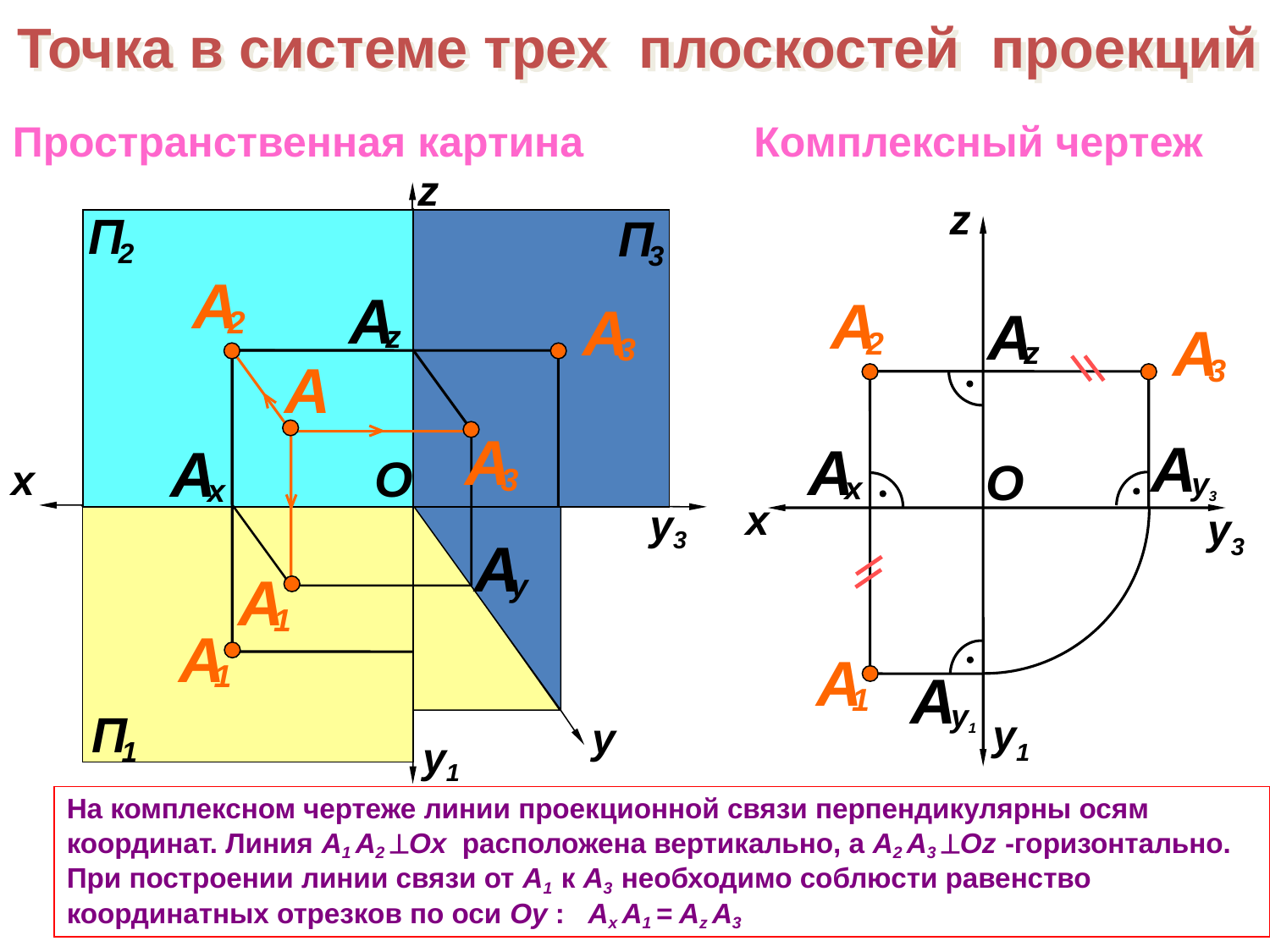

Точка в системе трех  плоскостей  проекций
Пространственная картина
Комплексный чертеж
z
z

П
2

П
3
П
1
П
3

А
2
А
z
А
2
А
z
А
3

А
y3
А
x

А
1
А
y1
А
3

А
1

A

А
3

А
y
А
1

А
x
O
O
x
x
y3

y3

П
1

y1
y

y1

На комплексном чертеже линии проекционной связи перпендикулярны осям координат. Линия А1 А2 ⊥Ох  расположена вертикально, а А2 А3 ⊥Оz  -горизонтально. При построении линии связи от А1  к А3  необходимо соблюсти равенство координатных отрезков по оси Оy :   Ax A1 = Az A3